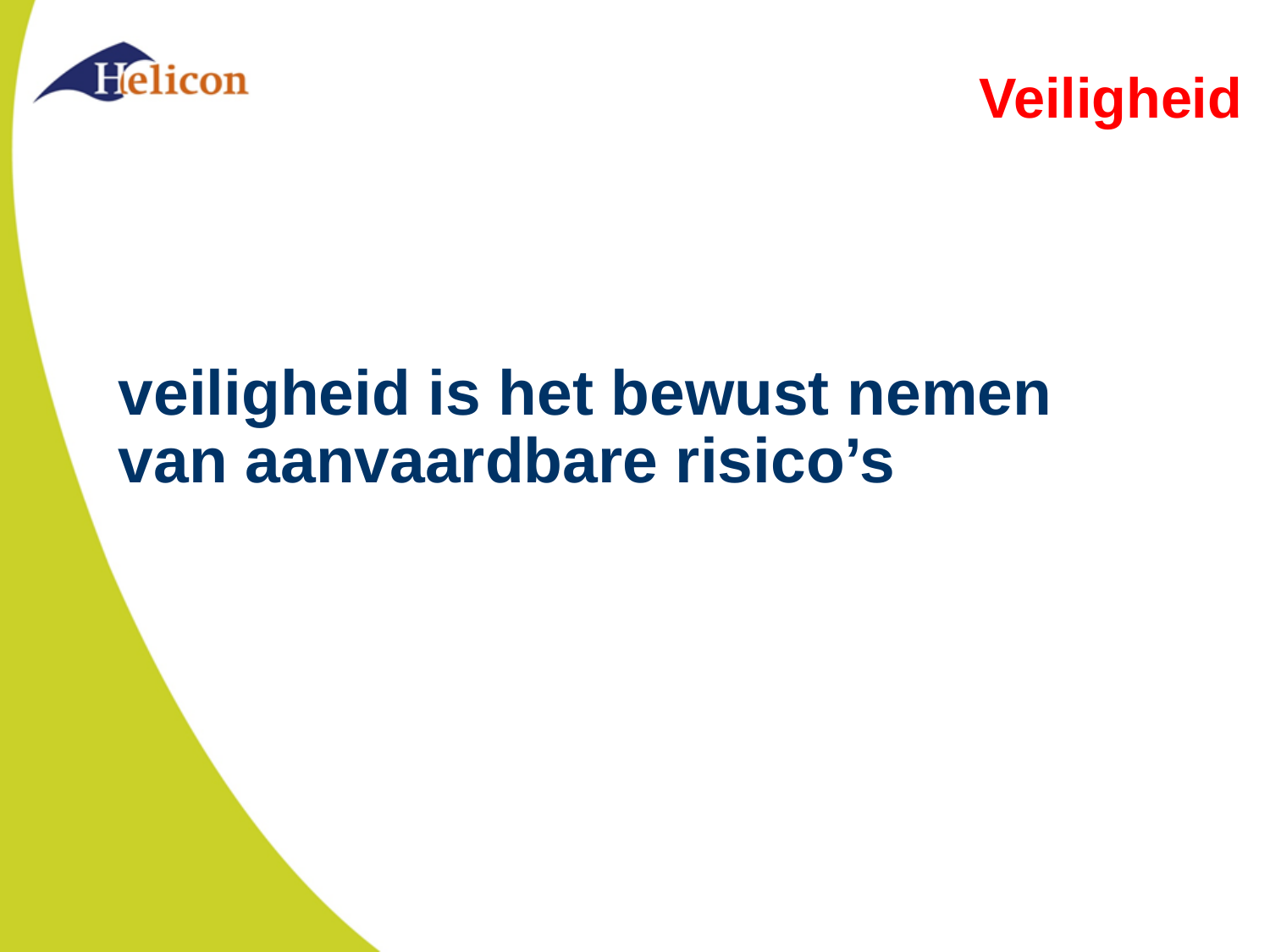

Veiligheid

veiligheid is het bewust nemen
van aanvaardbare risico’s